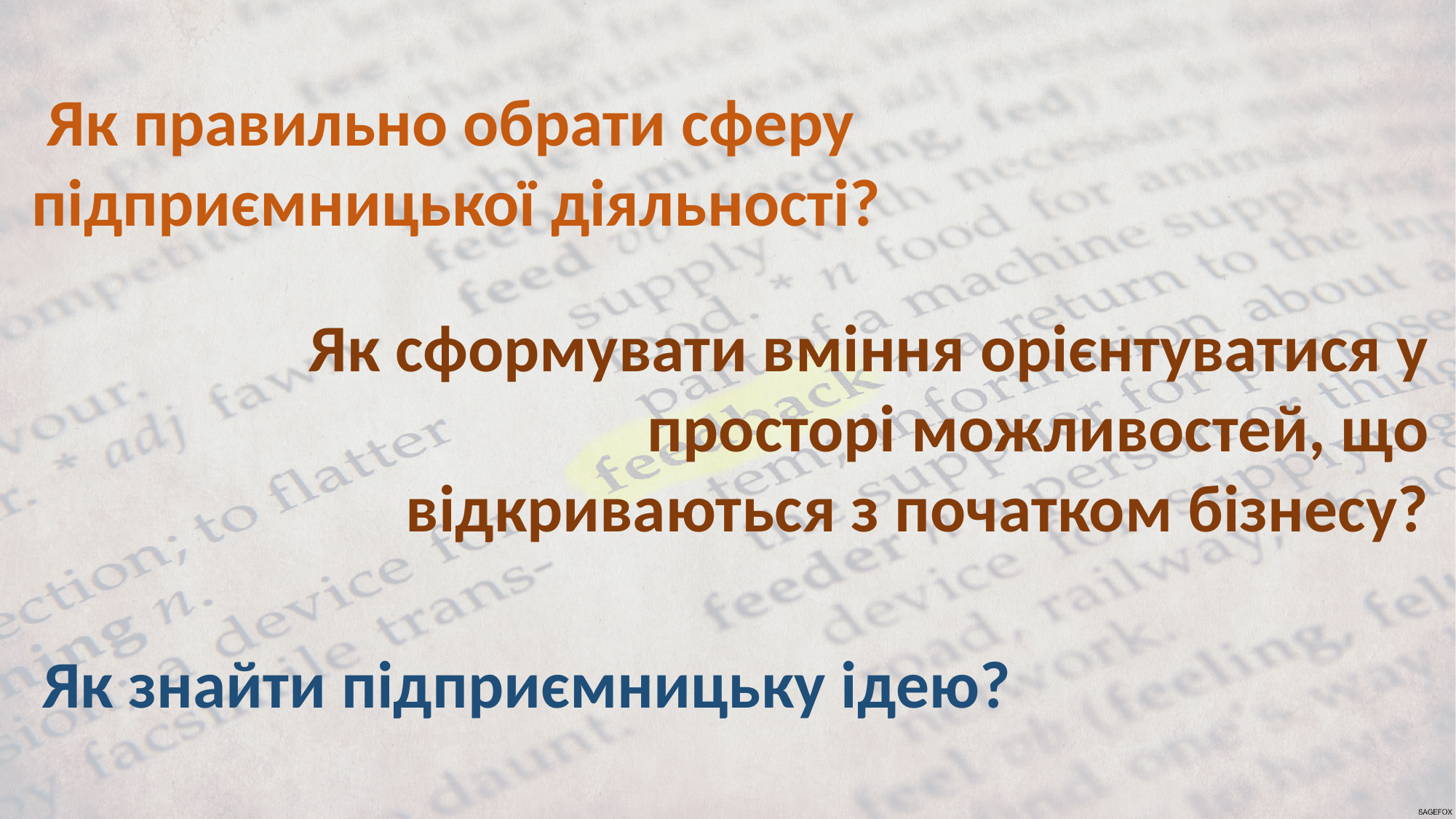

Як правильно обрати сферу підприємницької діяльності?
 Як сформувати вміння орієнтуватися у просторі можливостей, що відкриваються з початком бізнесу?
Як знайти підприємницьку ідею?